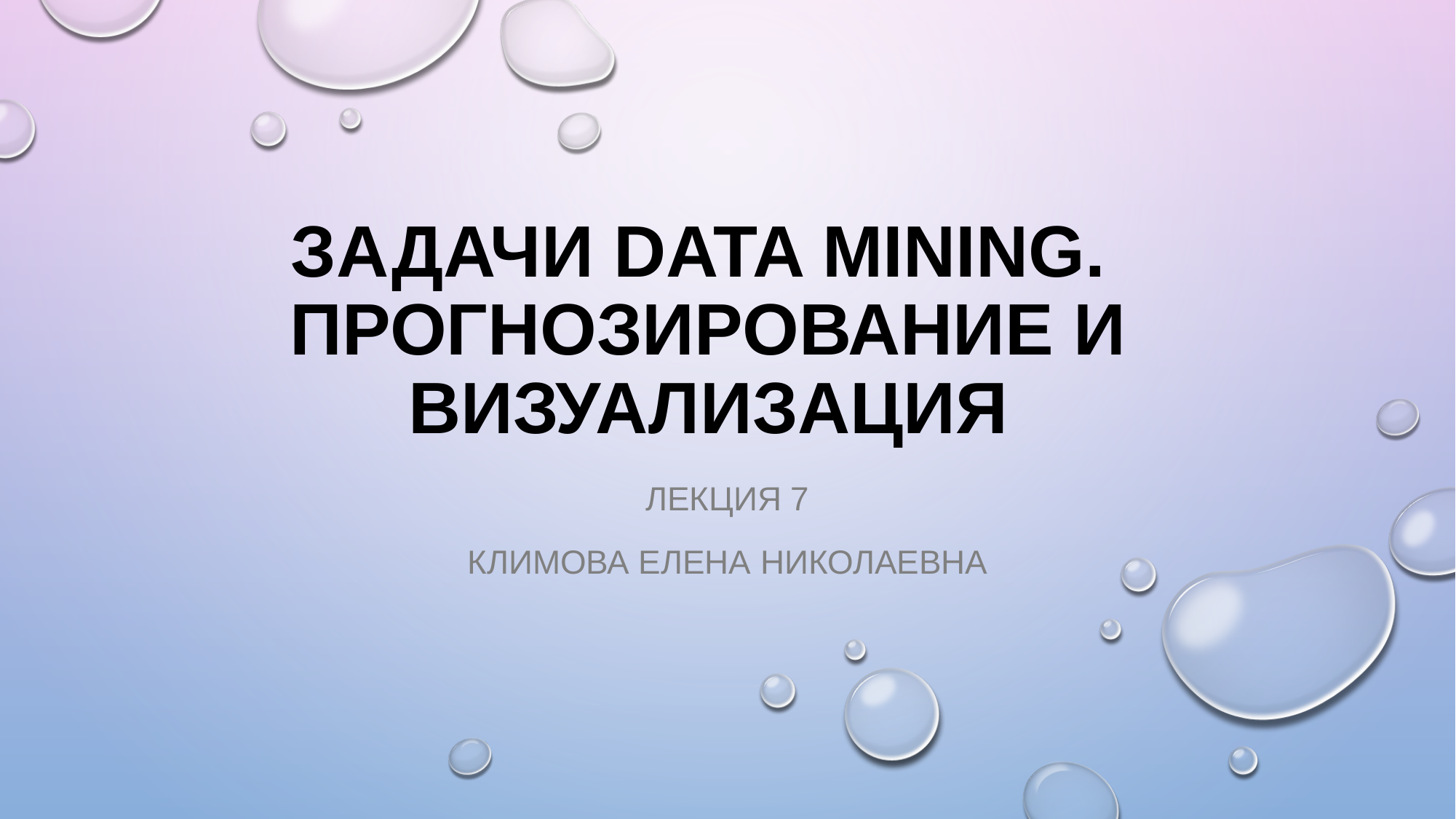

# Задачи Data Mining. Прогнозирование и визуализация
Лекция 7
Климова Елена николаевна